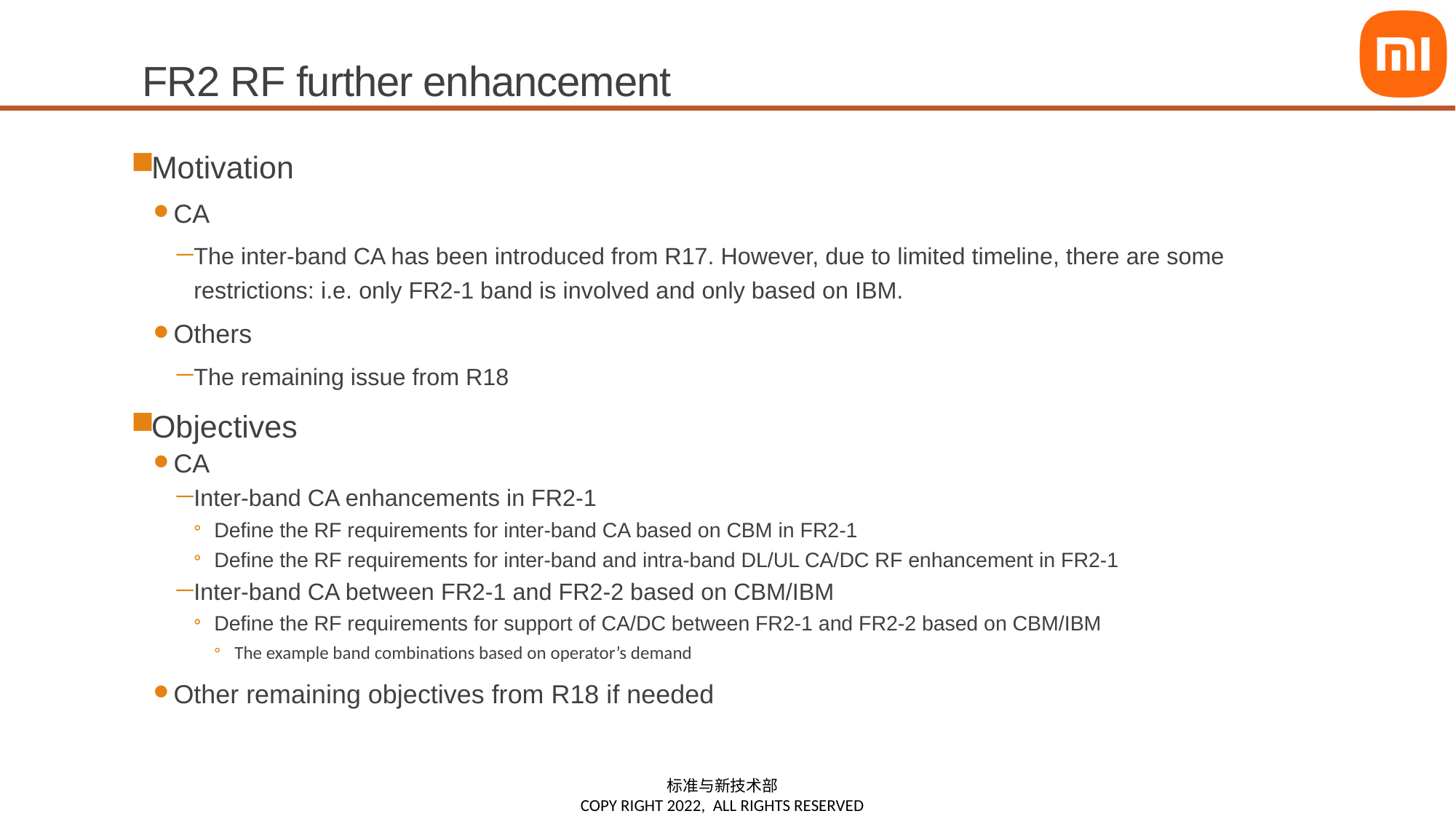

# FR2 RF further enhancement
Motivation
CA
The inter-band CA has been introduced from R17. However, due to limited timeline, there are some restrictions: i.e. only FR2-1 band is involved and only based on IBM.
Others
The remaining issue from R18
Objectives
CA
Inter-band CA enhancements in FR2-1
Define the RF requirements for inter-band CA based on CBM in FR2-1
Define the RF requirements for inter-band and intra-band DL/UL CA/DC RF enhancement in FR2-1
Inter-band CA between FR2-1 and FR2-2 based on CBM/IBM
Define the RF requirements for support of CA/DC between FR2-1 and FR2-2 based on CBM/IBM
The example band combinations based on operator’s demand
Other remaining objectives from R18 if needed